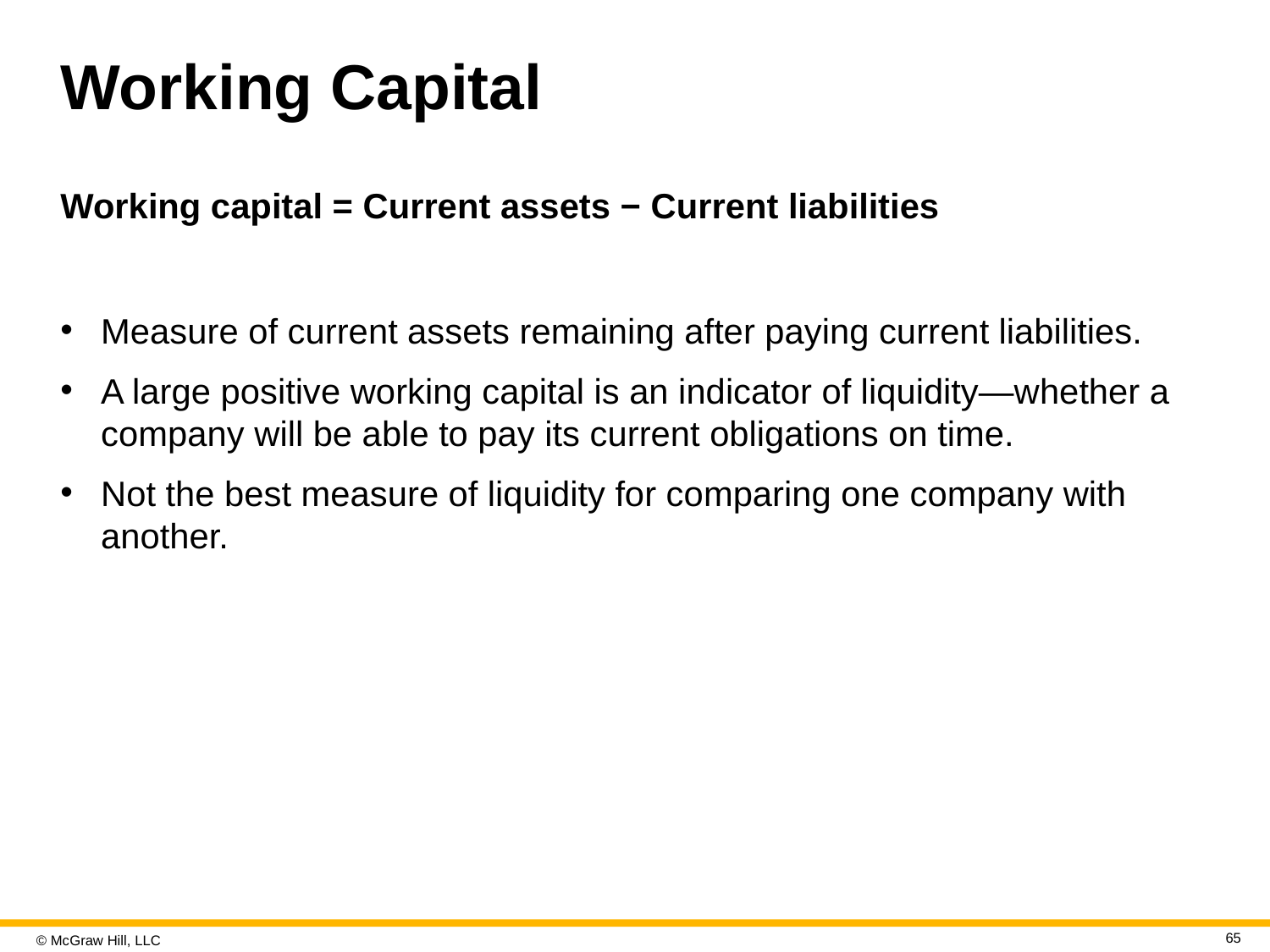

# Working Capital
Working capital = Current assets − Current liabilities
Measure of current assets remaining after paying current liabilities.
A large positive working capital is an indicator of liquidity—whether a company will be able to pay its current obligations on time.
Not the best measure of liquidity for comparing one company with another.
65